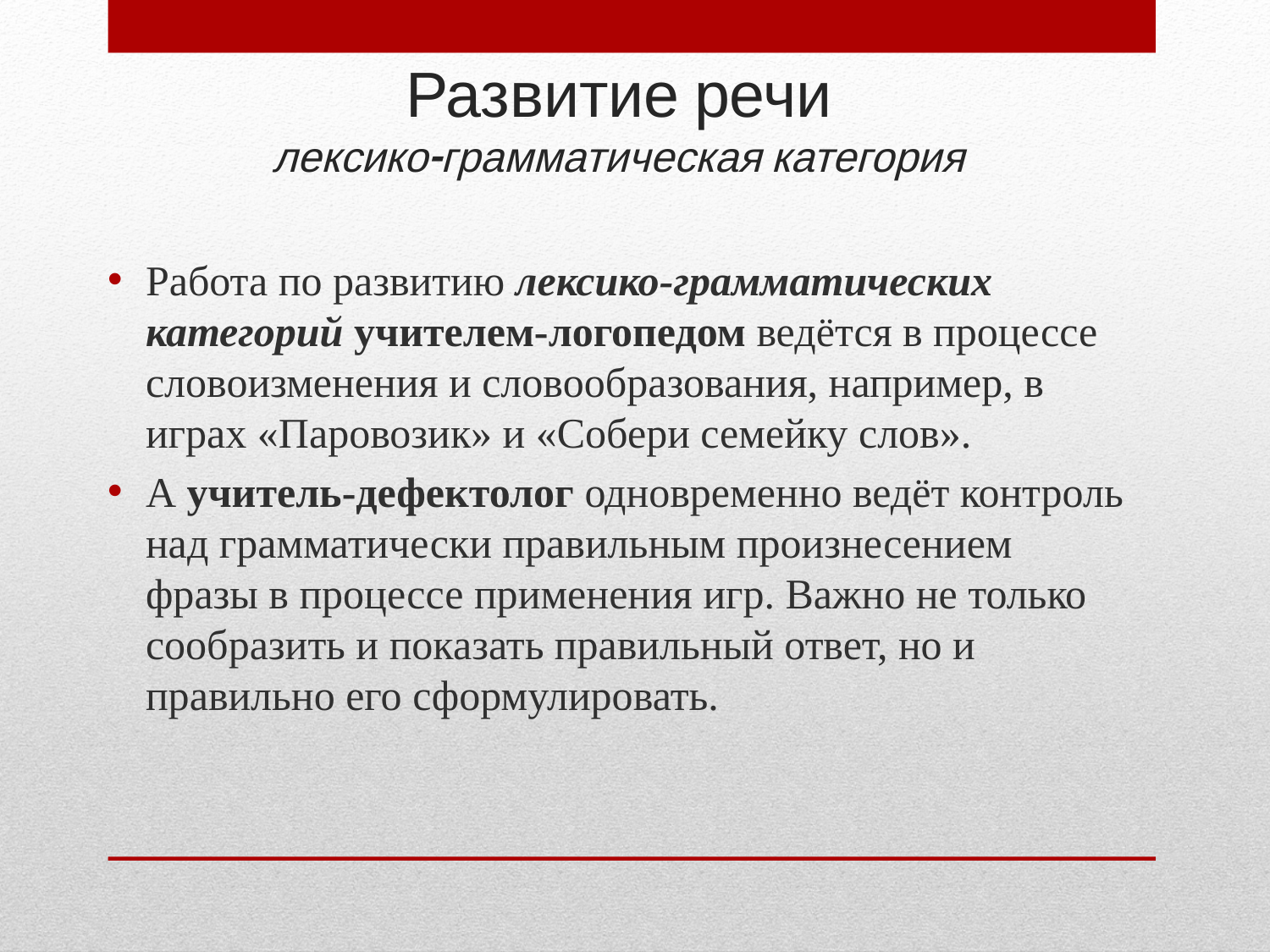

# Развитие речи лексико-грамматическая категория
Работа по развитию лексико-грамматических категорий учителем-логопедом ведётся в процессе словоизменения и словообразования, например, в играх «Паровозик» и «Собери семейку слов».
А учитель-дефектолог одновременно ведёт контроль над грамматически правильным произнесением фразы в процессе применения игр. Важно не только сообразить и показать правильный ответ, но и правильно его сформулировать.